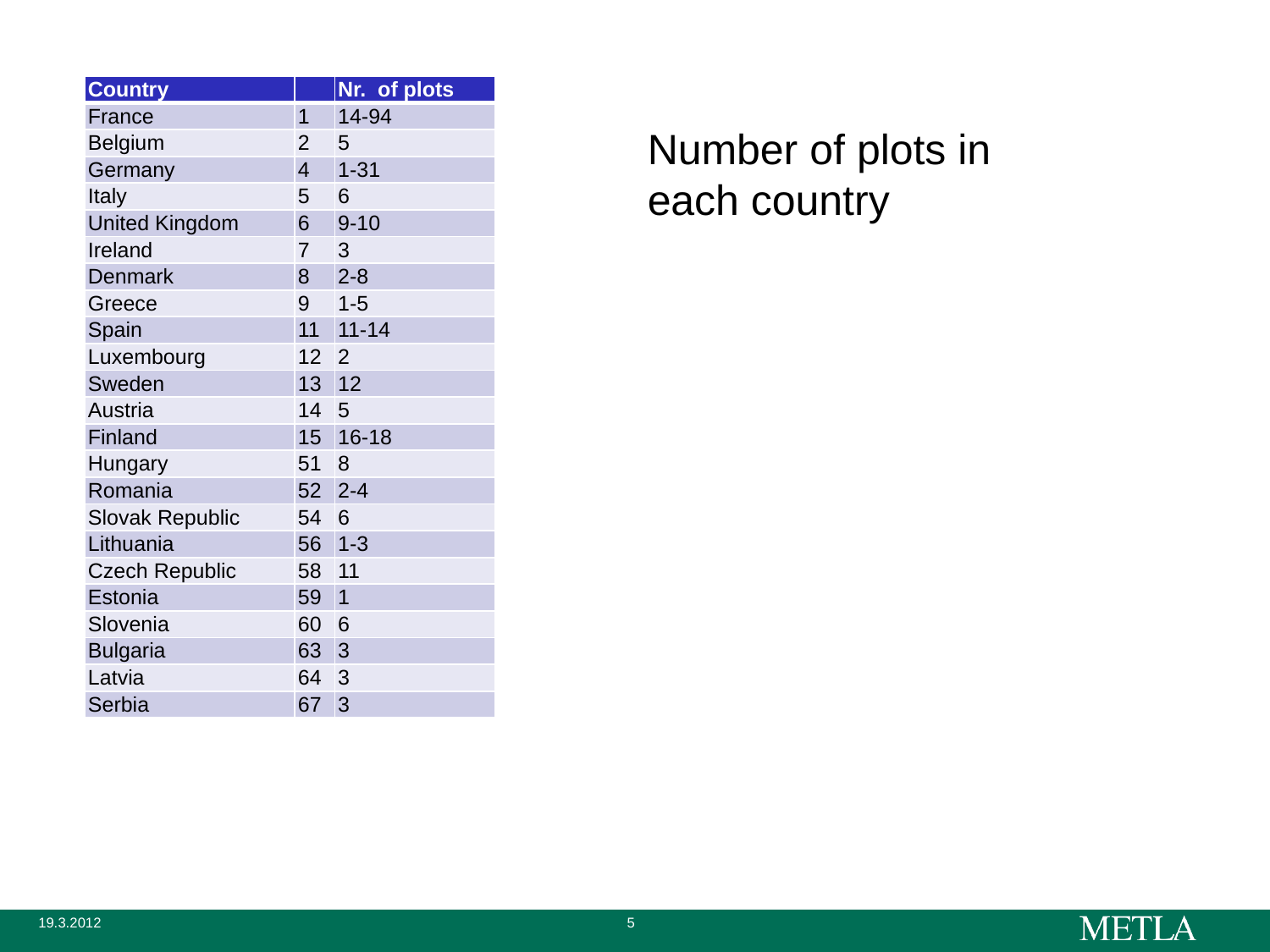

| Country |  | Nr. of plots |
| --- | --- | --- |
| France | 1 | 14-94 |
| Belgium | 2 | 5 |
| Germany | 4 | 1-31 |
| Italy | 5 | 6 |
| United Kingdom | 6 | 9-10 |
| Ireland | 7 | 3 |
| Denmark | 8 | 2-8 |
| Greece | 9 | 1-5 |
| Spain | 11 | 11-14 |
| Luxembourg | 12 | 2 |
| Sweden | 13 | 12 |
| Austria | 14 | 5 |
| Finland | 15 | 16-18 |
| Hungary | 51 | 8 |
| Romania | 52 | 2-4 |
| Slovak Republic | 54 | 6 |
| Lithuania | 56 | 1-3 |
| Czech Republic | 58 | 11 |
| Estonia | 59 | 1 |
| Slovenia | 60 | 6 |
| Bulgaria | 63 | 3 |
| Latvia | 64 | 3 |
| Serbia | 67 | 3 |
Number of plots in each country
  19.3.2012
5